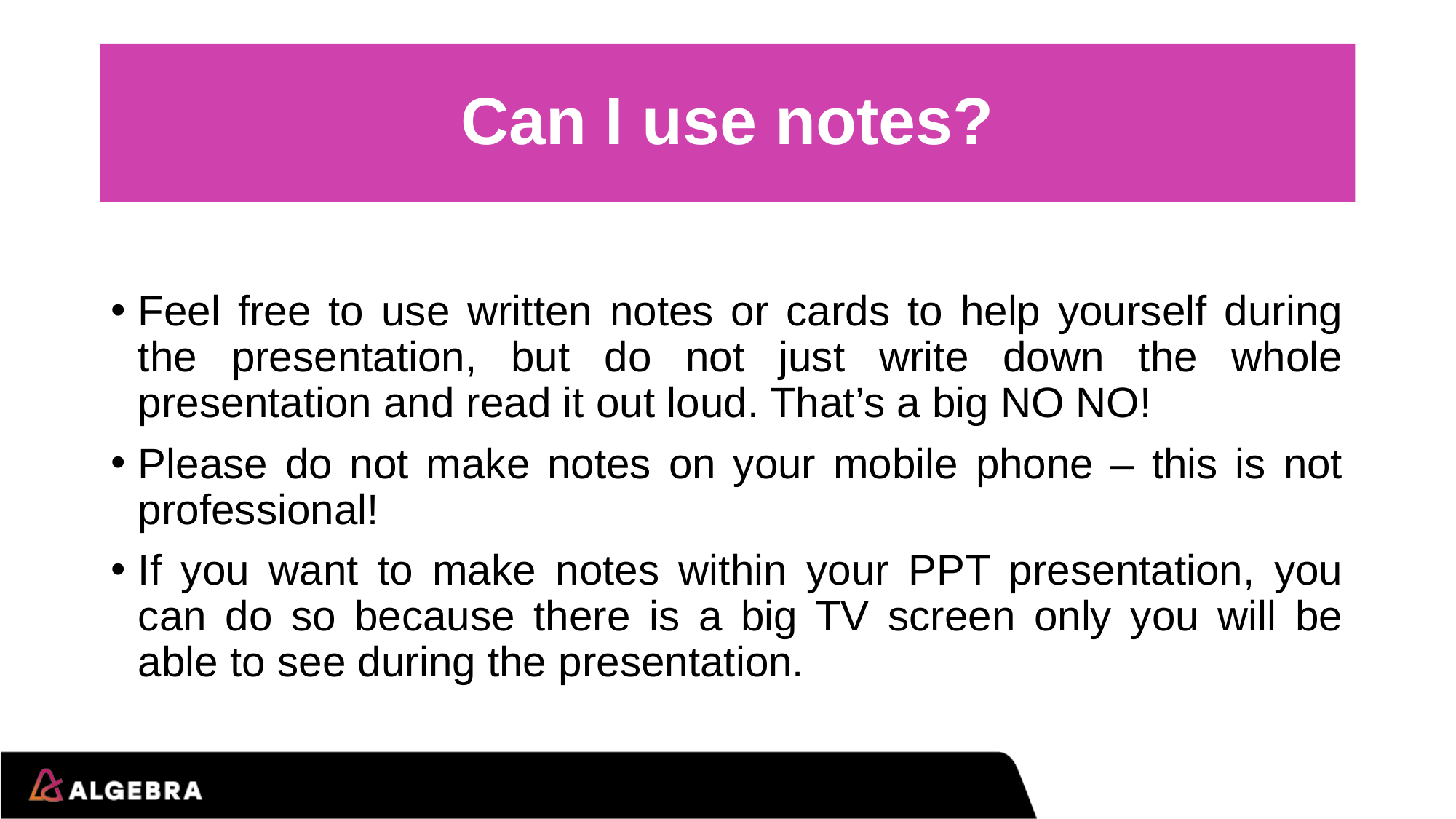

# Can I use notes?

Feel free to use written notes or cards to help yourself during the presentation, but do not just write down the whole presentation and read it out loud. That’s a big NO NO!
Please do not make notes on your mobile phone – this is not professional!
If you want to make notes within your PPT presentation, you can do so because there is a big TV screen only you will be able to see during the presentation.